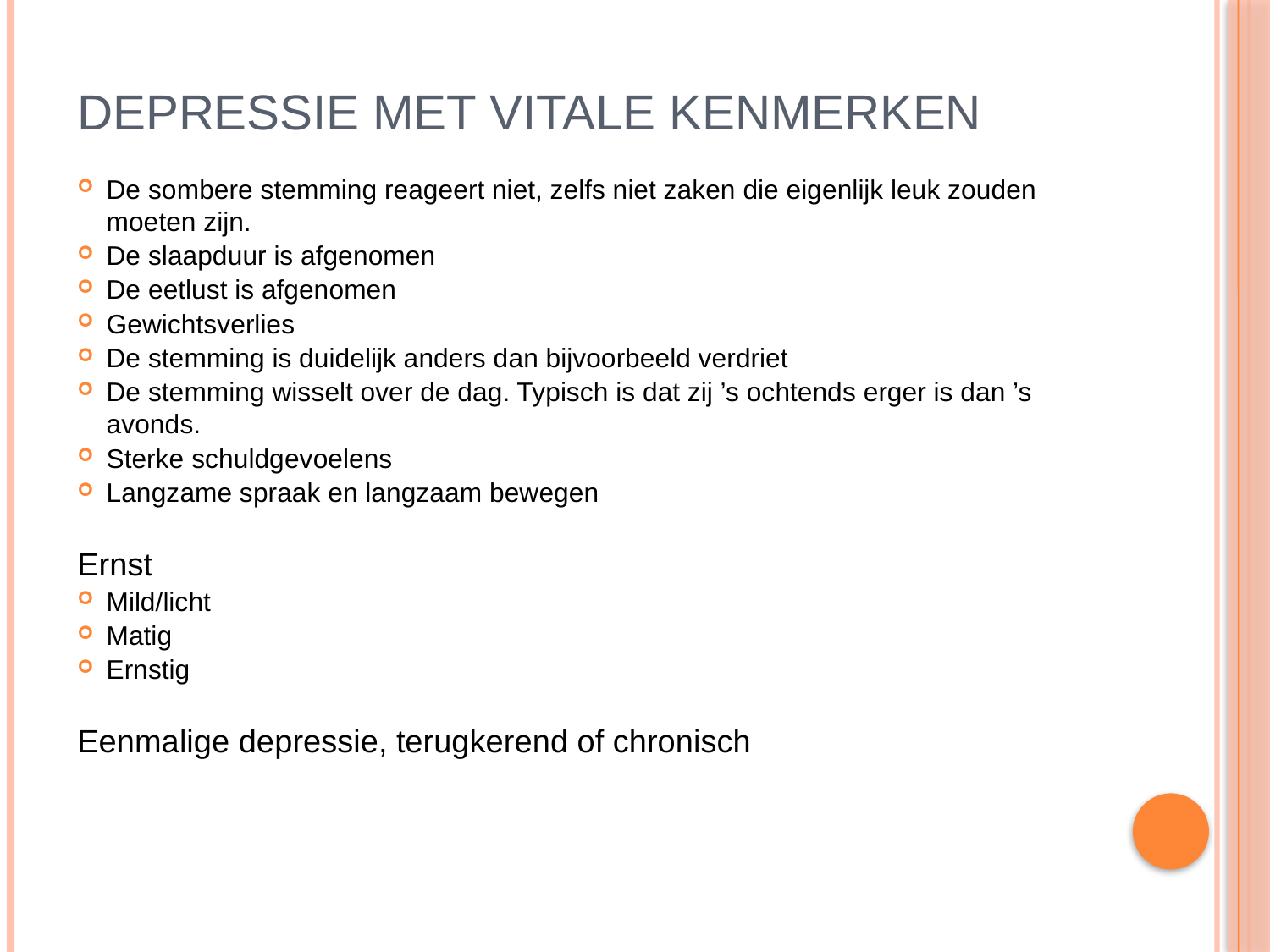

# Depressie met vitale kenmerken
De sombere stemming reageert niet, zelfs niet zaken die eigenlijk leuk zouden moeten zijn.
De slaapduur is afgenomen
De eetlust is afgenomen
Gewichtsverlies
De stemming is duidelijk anders dan bijvoorbeeld verdriet
De stemming wisselt over de dag. Typisch is dat zij ’s ochtends erger is dan ’s avonds.
Sterke schuldgevoelens
Langzame spraak en langzaam bewegen

Ernst
Mild/licht
Matig
Ernstig

Eenmalige depressie, terugkerend of chronisch